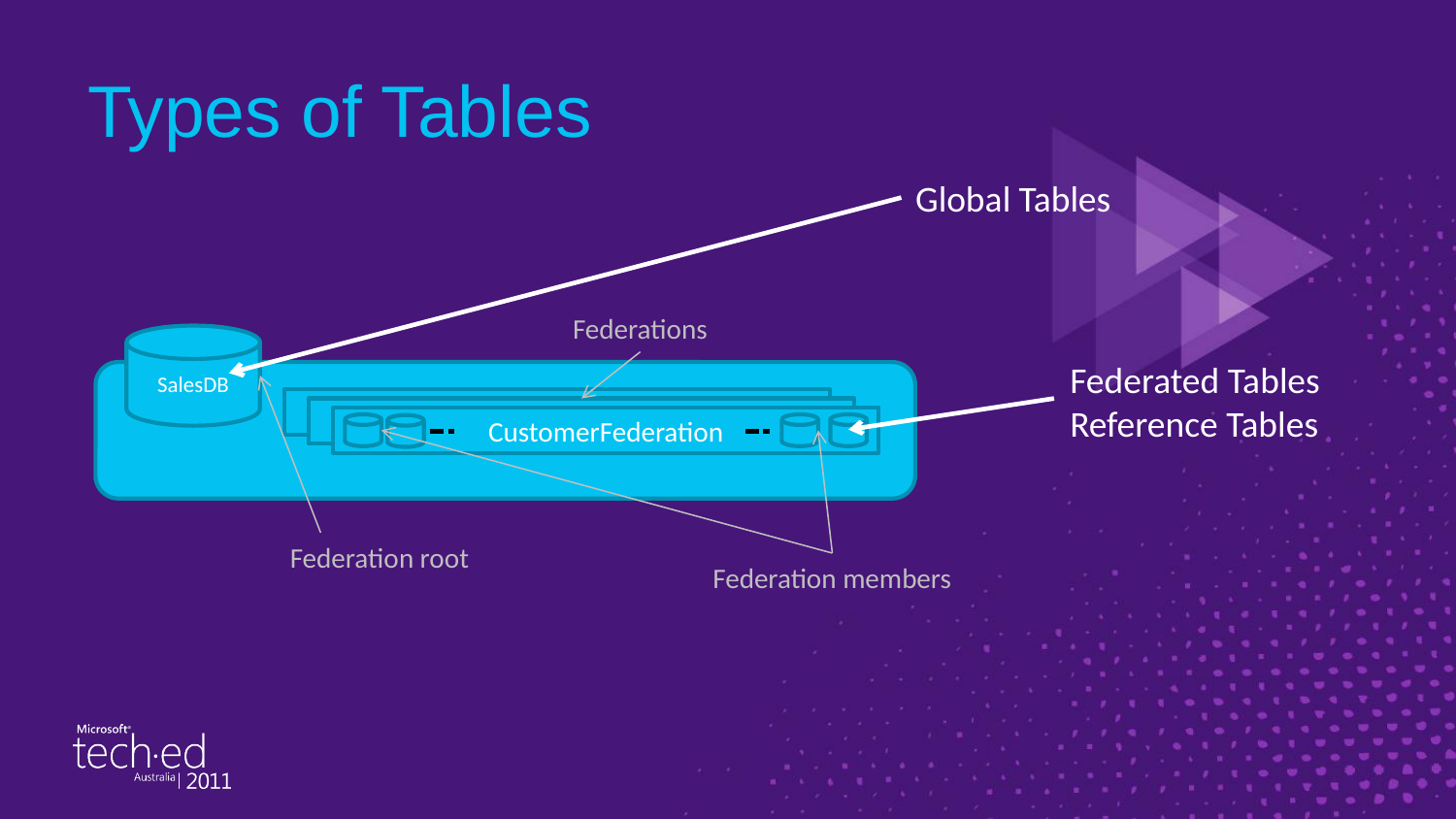

# Types of Tables
Global Tables
Federations
SalesDB
Federated Tables
Reference Tables

CustomerFederationeration
CustomerFederationeration
CustomerFederation

Federation root
Federation members